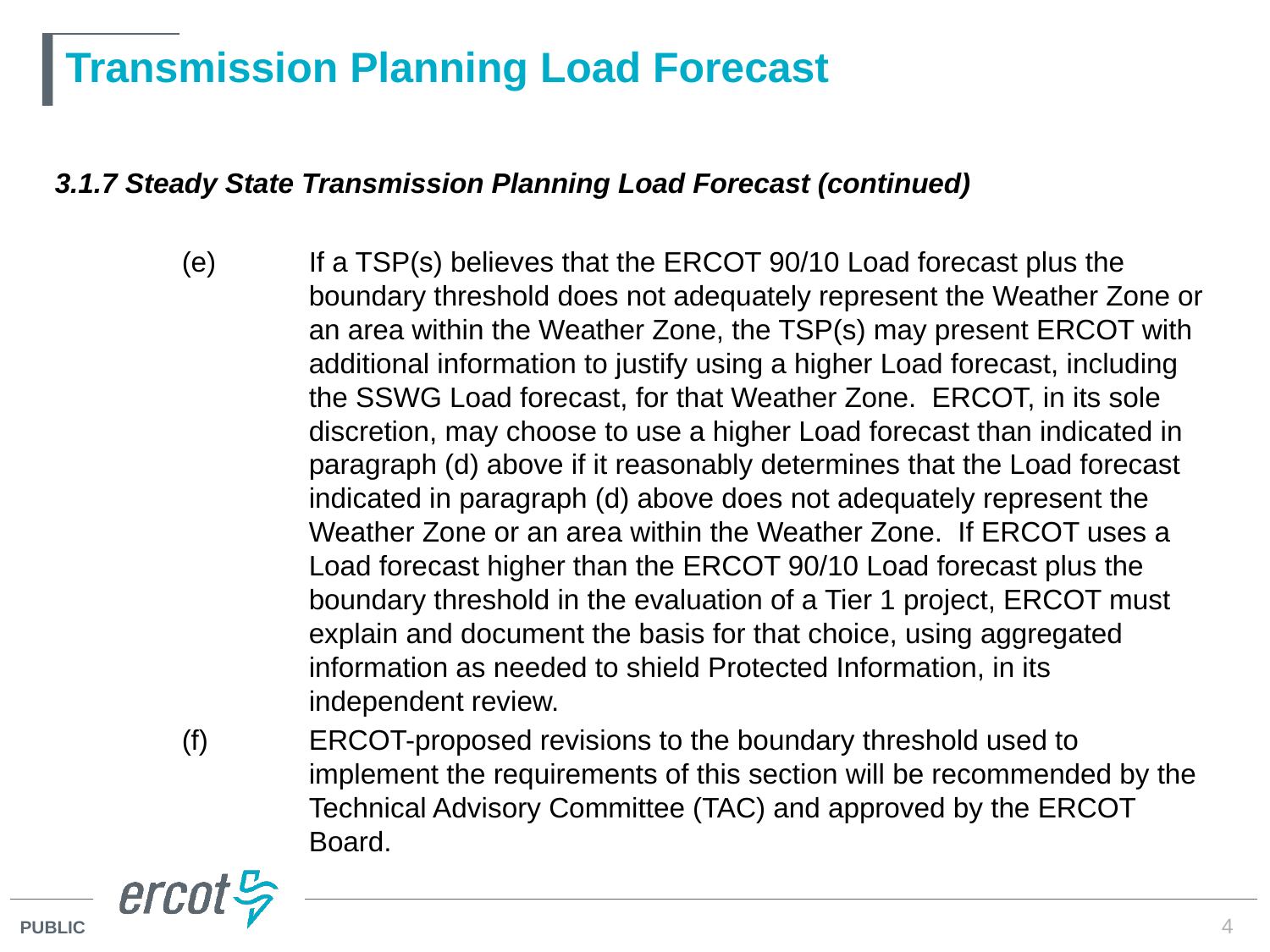

# Transmission Planning Load Forecast
3.1.7 Steady State Transmission Planning Load Forecast (continued)

	(e)	If a TSP(s) believes that the ERCOT 90/10 Load forecast plus the 			boundary threshold does not adequately represent the Weather Zone or 		an area within the Weather Zone, the TSP(s) may present ERCOT with 		additional information to justify using a higher Load forecast, including 			the SSWG Load forecast, for that Weather Zone.  ERCOT, in its sole 			discretion, may choose to use a higher Load forecast than indicated in 			paragraph (d) above if it reasonably determines that the Load forecast 			indicated in paragraph (d) above does not adequately represent the 			Weather Zone or an area within the Weather Zone.  If ERCOT uses a 			Load forecast higher than the ERCOT 90/10 Load forecast plus the 			boundary threshold in the evaluation of a Tier 1 project, ERCOT must 			explain and document the basis for that choice, using aggregated 			information as needed to shield Protected Information, in its 				independent review.
	(f)	ERCOT-proposed revisions to the boundary threshold used to 			implement the requirements of this section will be recommended by the 		Technical Advisory Committee (TAC) and approved by the ERCOT 			Board.

4